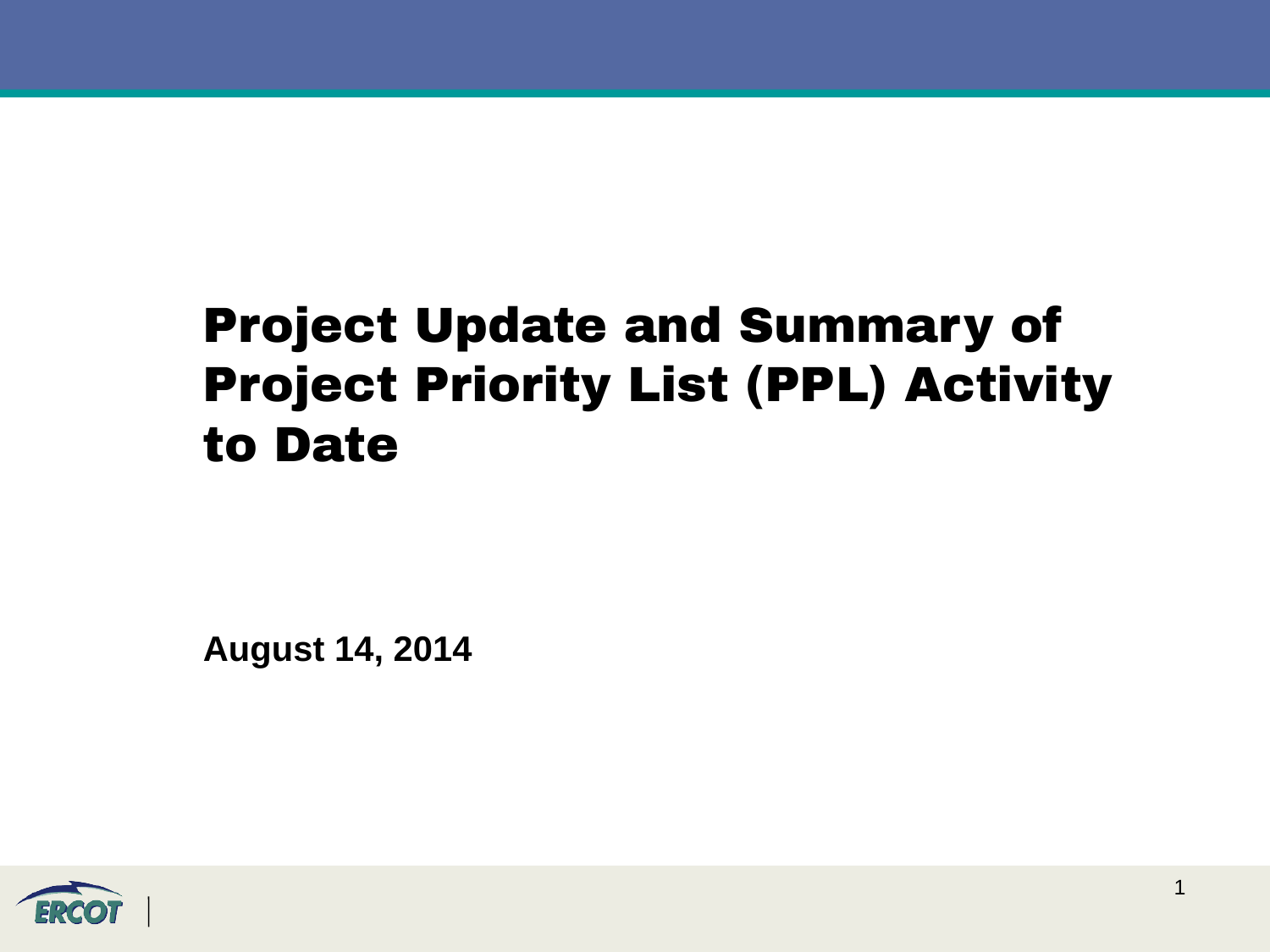

Project Update and Summary of Project Priority List (PPL) Activity to Date

August 14, 2014